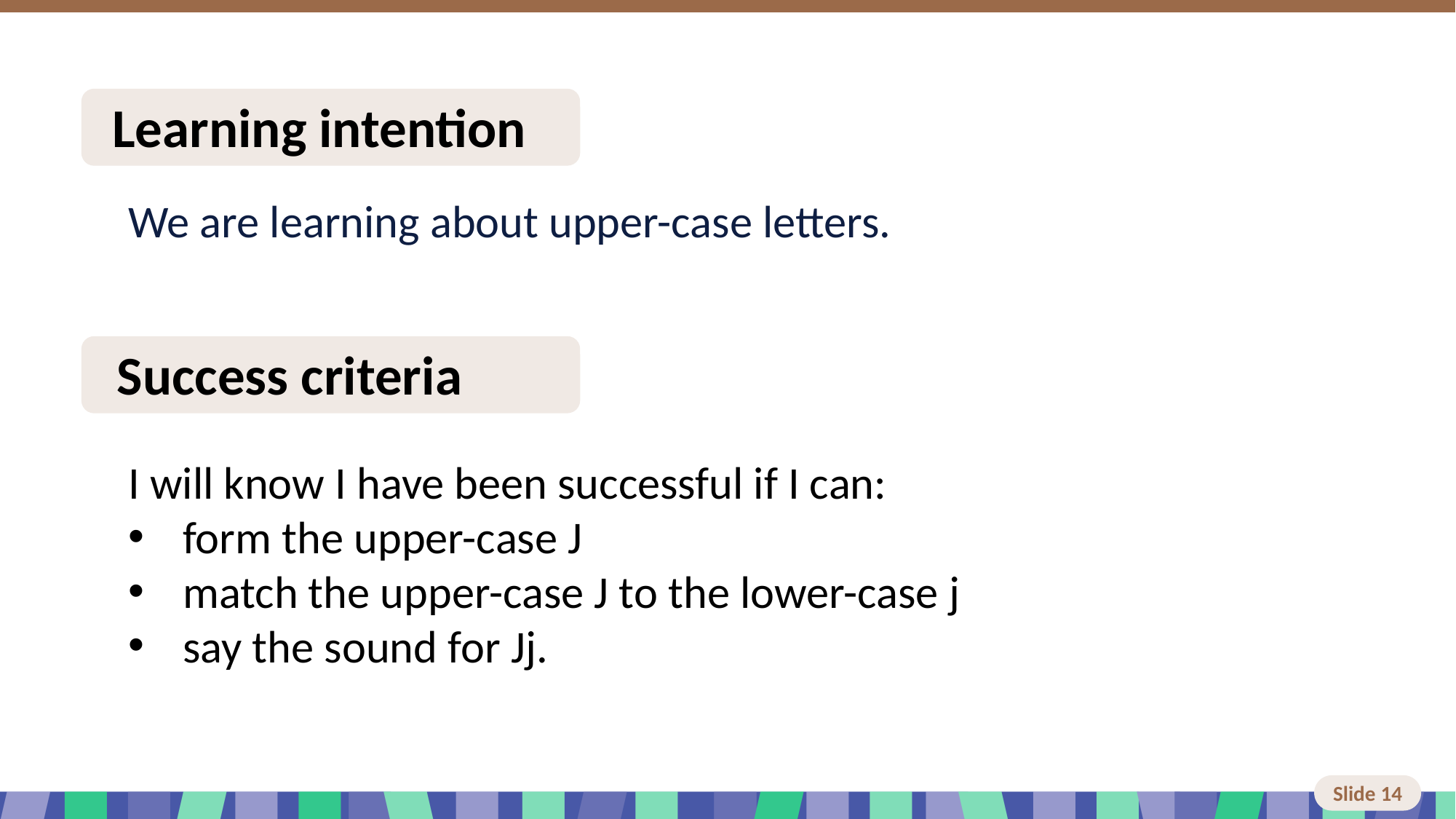

# Slide 14 Learning intention and success criteria
We are learning about upper-case letters.

I will know I have been successful if I can:
form the upper-case J
match the upper-case J to the lower-case j
say the sound for Jj.